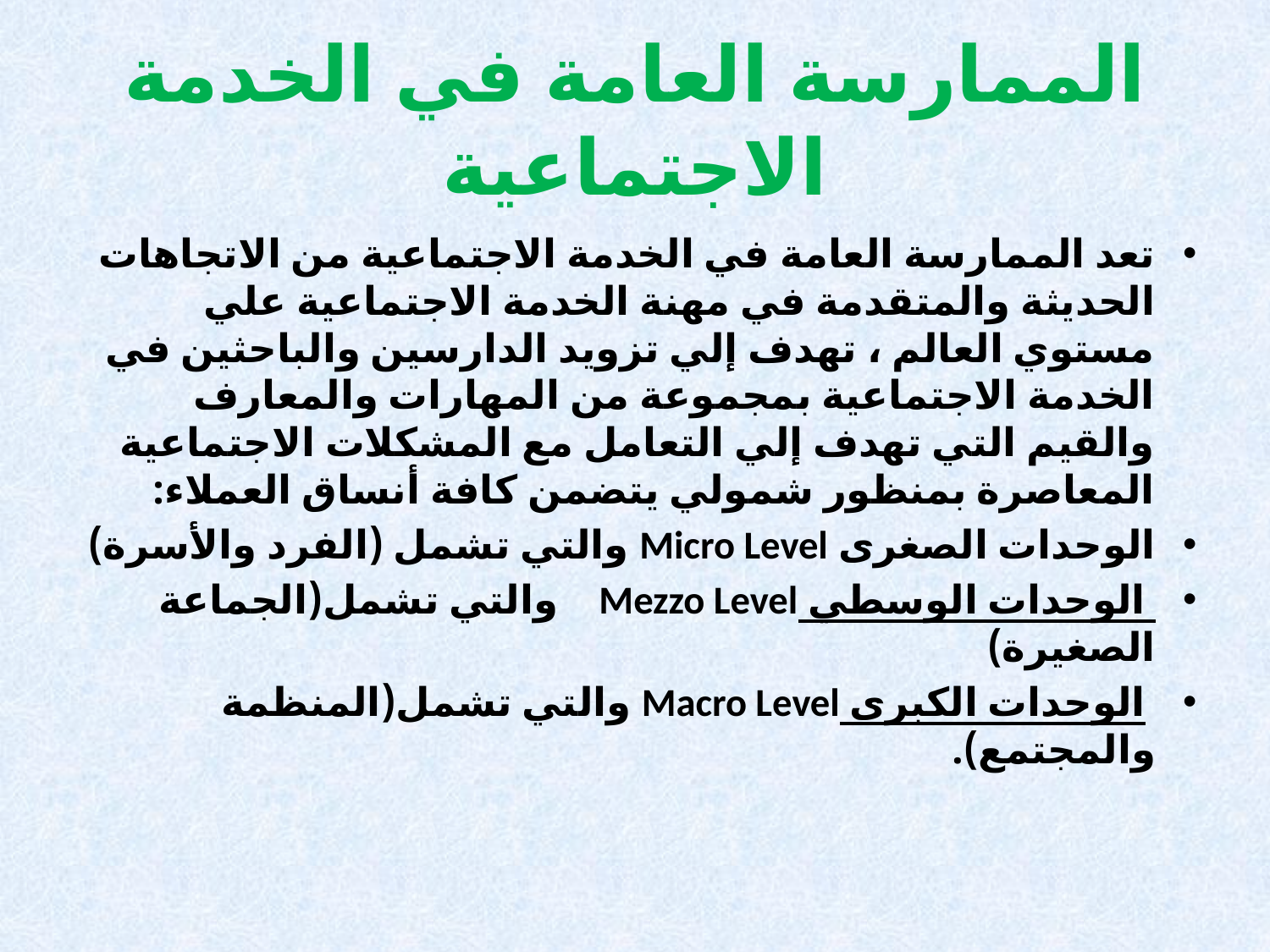

# الممارسة العامة في الخدمة الاجتماعية
تعد الممارسة العامة في الخدمة الاجتماعية من الاتجاهات الحديثة والمتقدمة في مهنة الخدمة الاجتماعية علي مستوي العالم ، تهدف إلي تزويد الدارسين والباحثين في الخدمة الاجتماعية بمجموعة من المهارات والمعارف والقيم التي تهدف إلي التعامل مع المشكلات الاجتماعية المعاصرة بمنظور شمولي يتضمن كافة أنساق العملاء:
الوحدات الصغرى Micro Level والتي تشمل (الفرد والأسرة)
 الوحدات الوسطي Mezzo Level    والتي تشمل(الجماعة الصغيرة)
 الوحدات الكبرى Macro Level والتي تشمل(المنظمة والمجتمع).